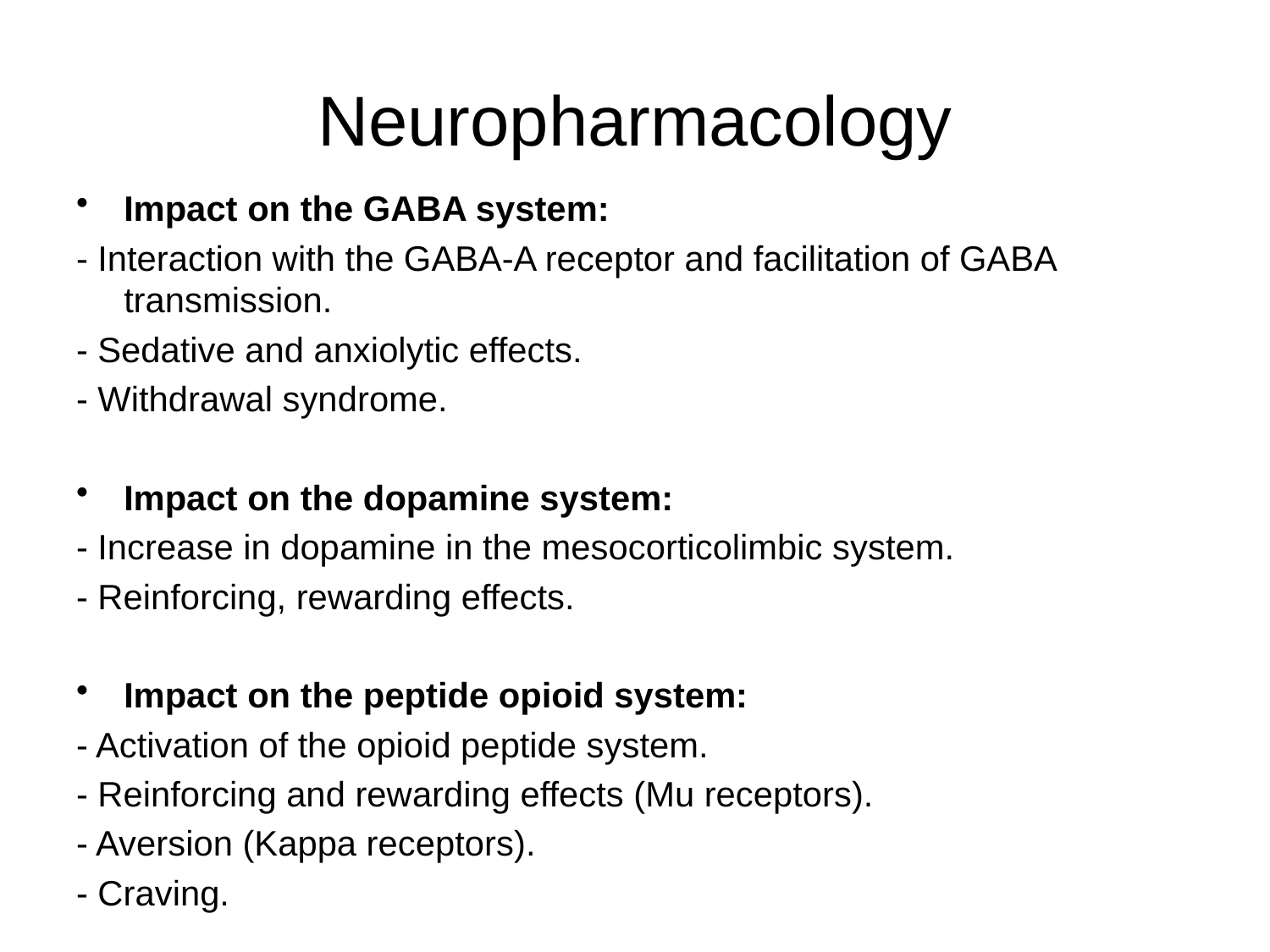

# Neuropharmacology
Impact on the GABA system:
- Interaction with the GABA-A receptor and facilitation of GABA transmission.
- Sedative and anxiolytic effects.
- Withdrawal syndrome.

Impact on the dopamine system:
- Increase in dopamine in the mesocorticolimbic system.
- Reinforcing, rewarding effects.

Impact on the peptide opioid system:
- Activation of the opioid peptide system.
- Reinforcing and rewarding effects (Mu receptors).
- Aversion (Kappa receptors).
- Craving.